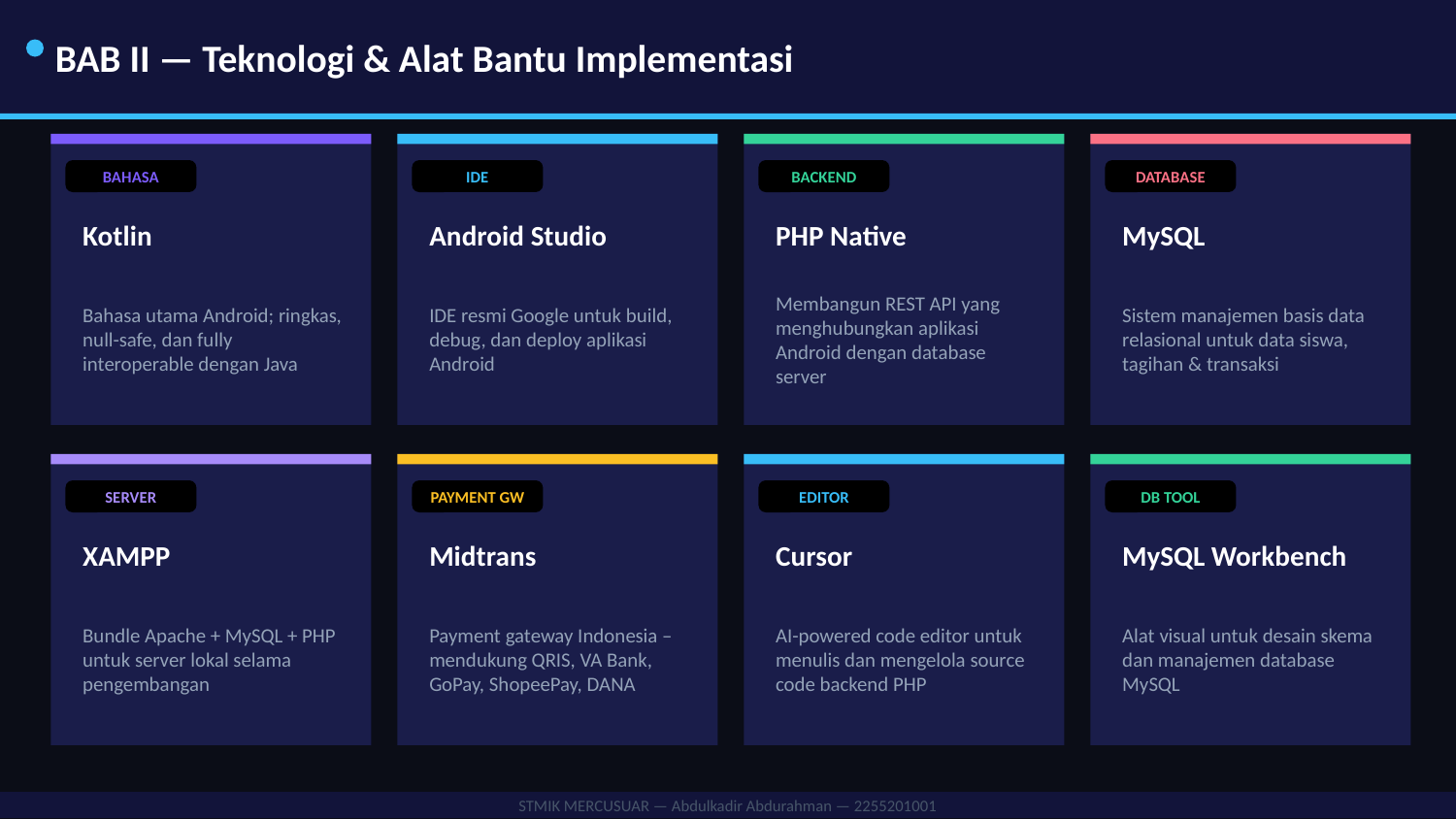

BAB II — Teknologi & Alat Bantu Implementasi

BAHASA

IDE

BACKEND

DATABASE
Kotlin
Android Studio
PHP Native
MySQL
Bahasa utama Android; ringkas, null-safe, dan fully interoperable dengan Java
IDE resmi Google untuk build, debug, dan deploy aplikasi Android
Membangun REST API yang menghubungkan aplikasi Android dengan database server
Sistem manajemen basis data relasional untuk data siswa, tagihan & transaksi

SERVER

PAYMENT GW

EDITOR

DB TOOL
XAMPP
Midtrans
Cursor
MySQL Workbench
Bundle Apache + MySQL + PHP untuk server lokal selama pengembangan
Payment gateway Indonesia – mendukung QRIS, VA Bank, GoPay, ShopeePay, DANA
AI-powered code editor untuk menulis dan mengelola source code backend PHP
Alat visual untuk desain skema dan manajemen database MySQL

STMIK MERCUSUAR — Abdulkadir Abdurahman — 2255201001